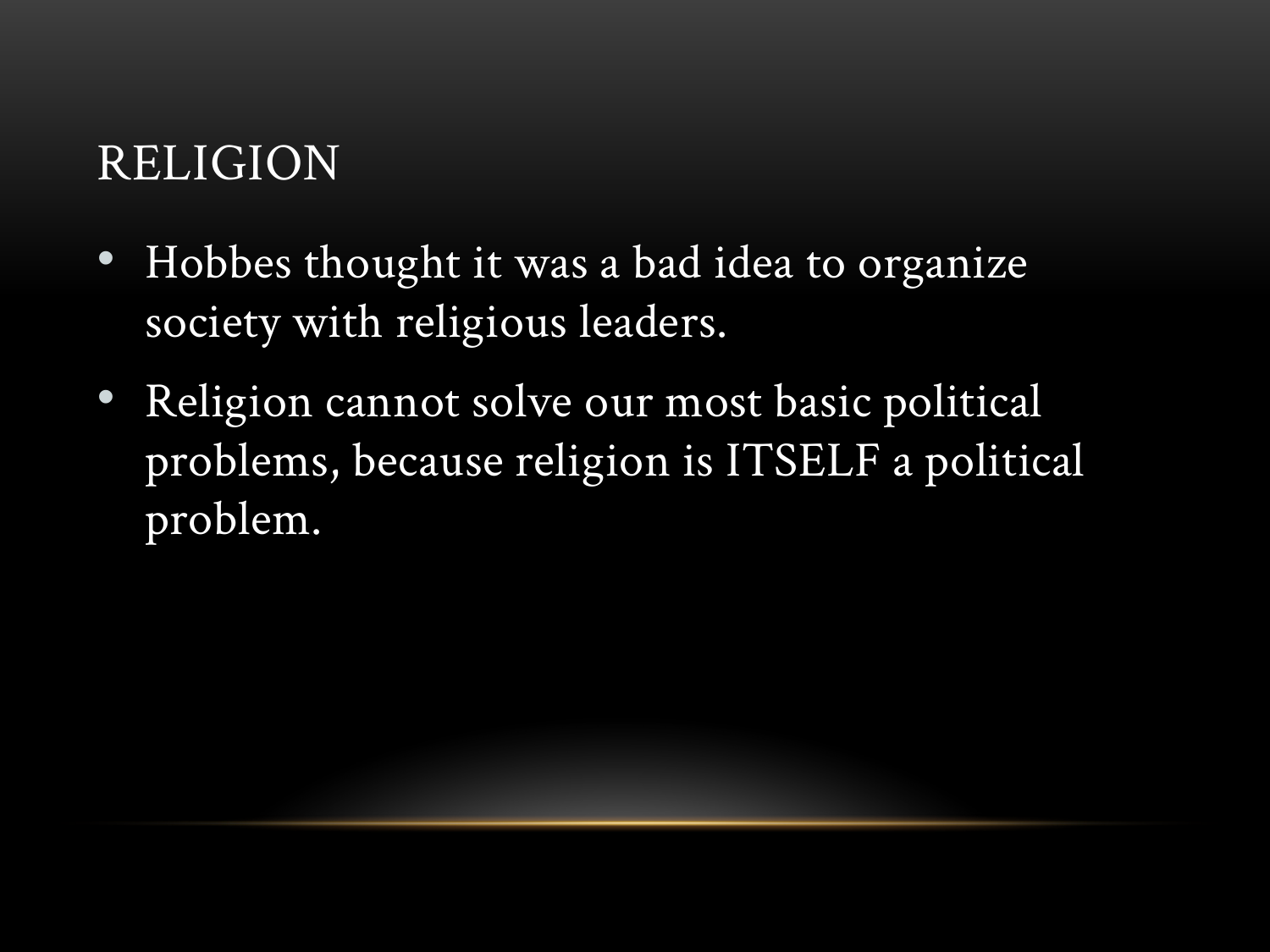

# religion
Hobbes thought it was a bad idea to organize society with religious leaders.
Religion cannot solve our most basic political problems, because religion is ITSELF a political problem.